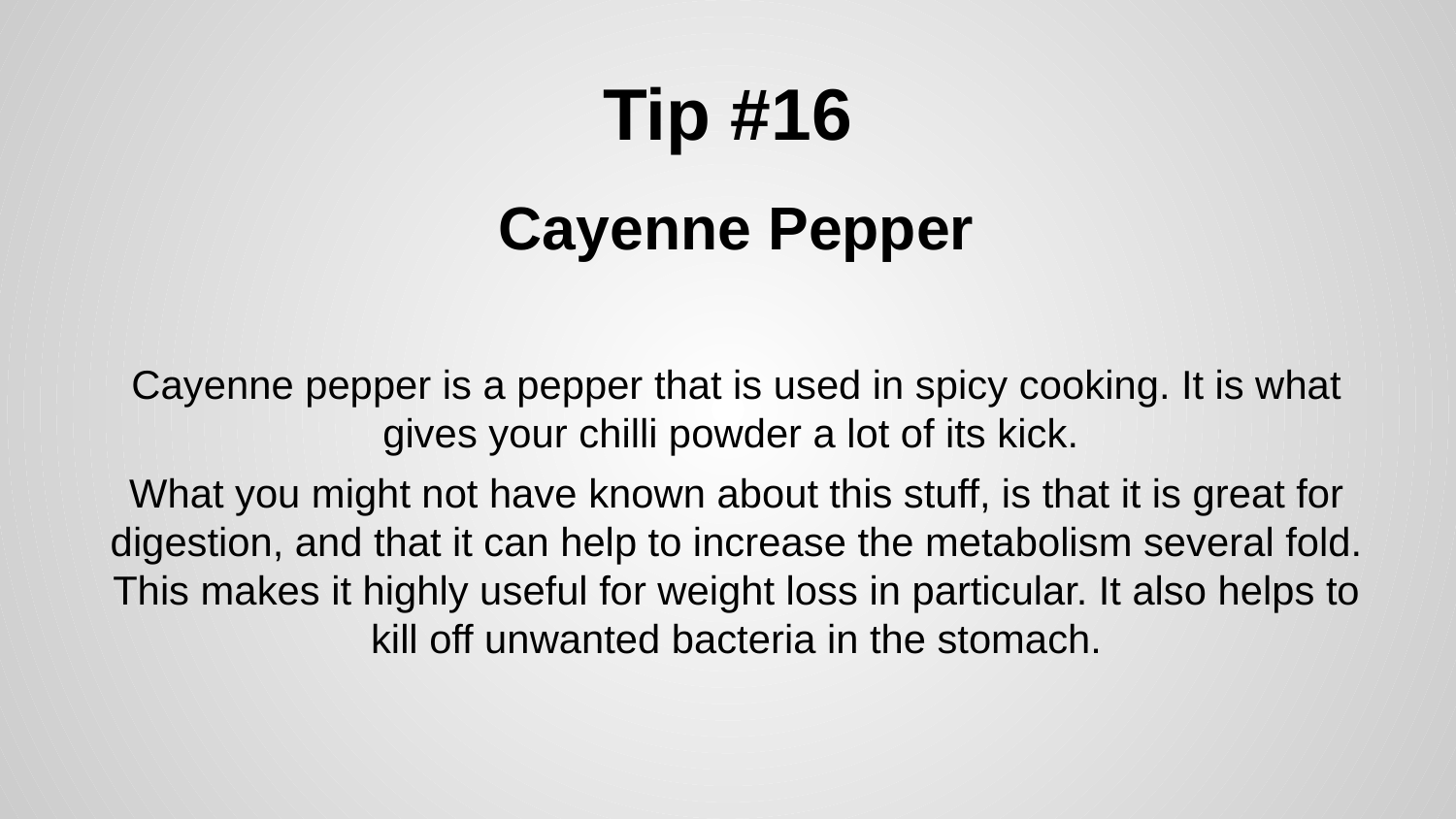

# Tip #16

Cayenne Pepper

Cayenne pepper is a pepper that is used in spicy cooking. It is what gives your chilli powder a lot of its kick.
What you might not have known about this stuff, is that it is great for digestion, and that it can help to increase the metabolism several fold. This makes it highly useful for weight loss in particular. It also helps to kill off unwanted bacteria in the stomach.